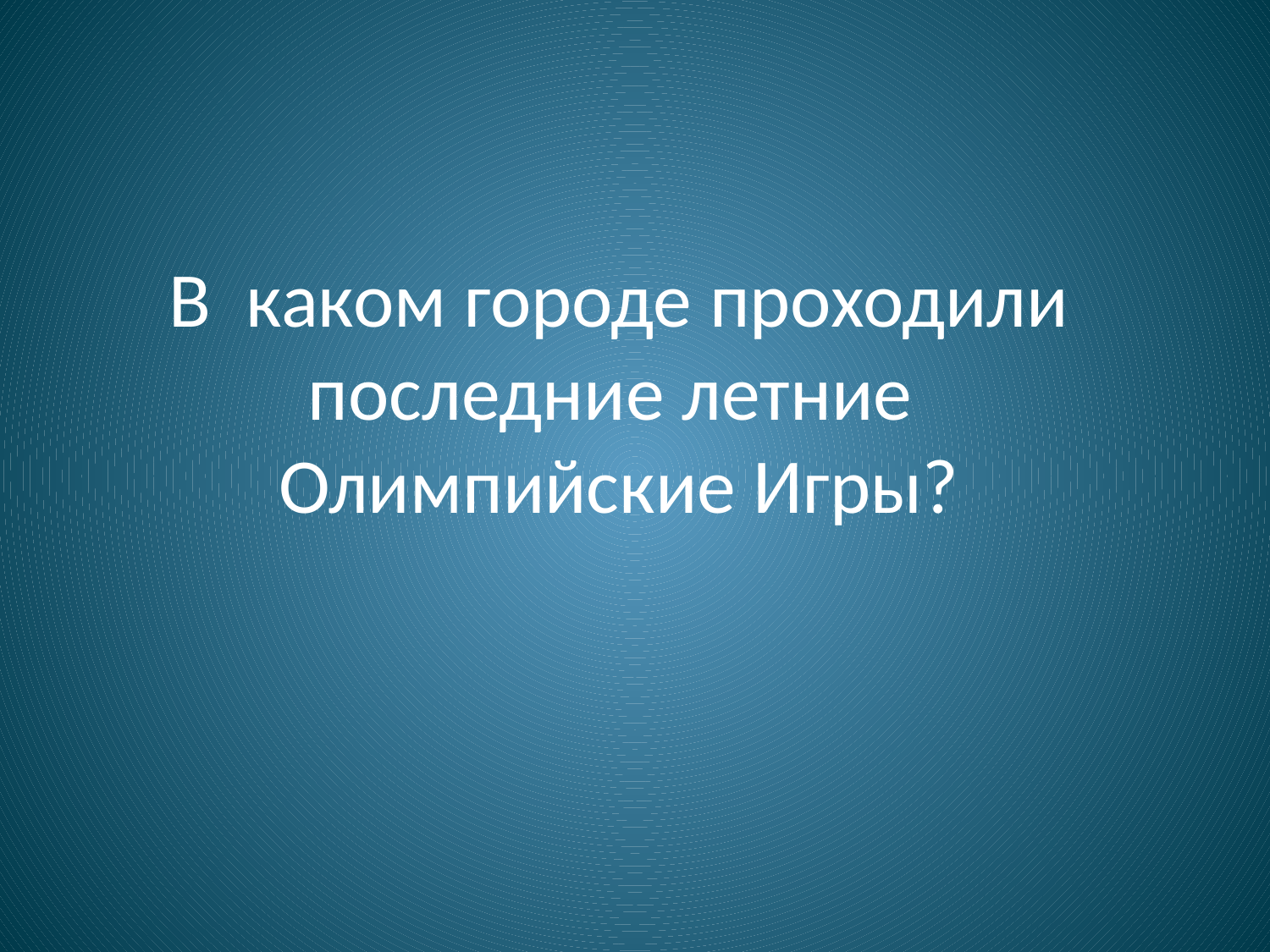

В  каком городе проходили последние летние  Олимпийские Игры?